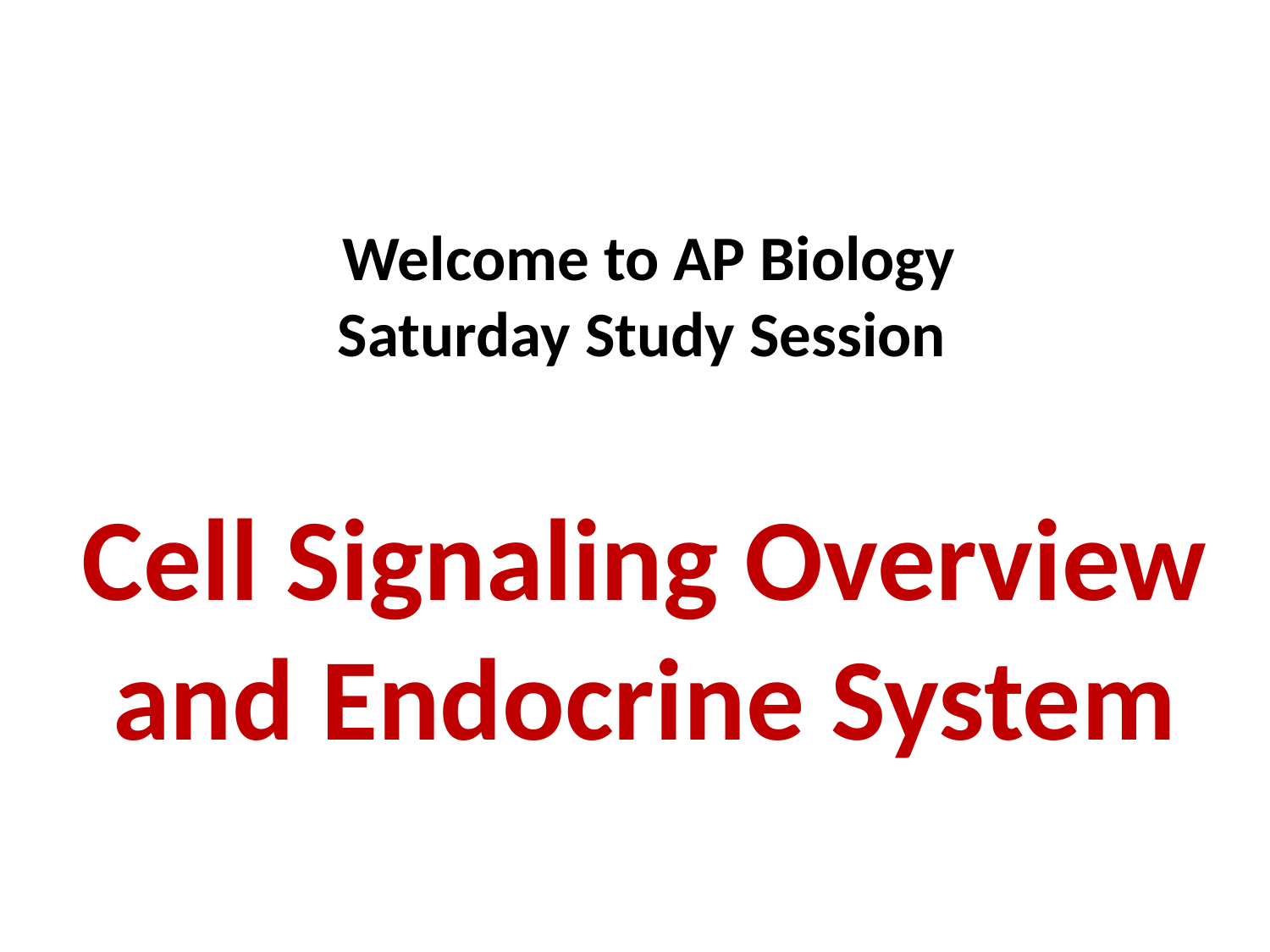

# Welcome to AP Biology Saturday Study Session
Cell Signaling Overview and Endocrine System